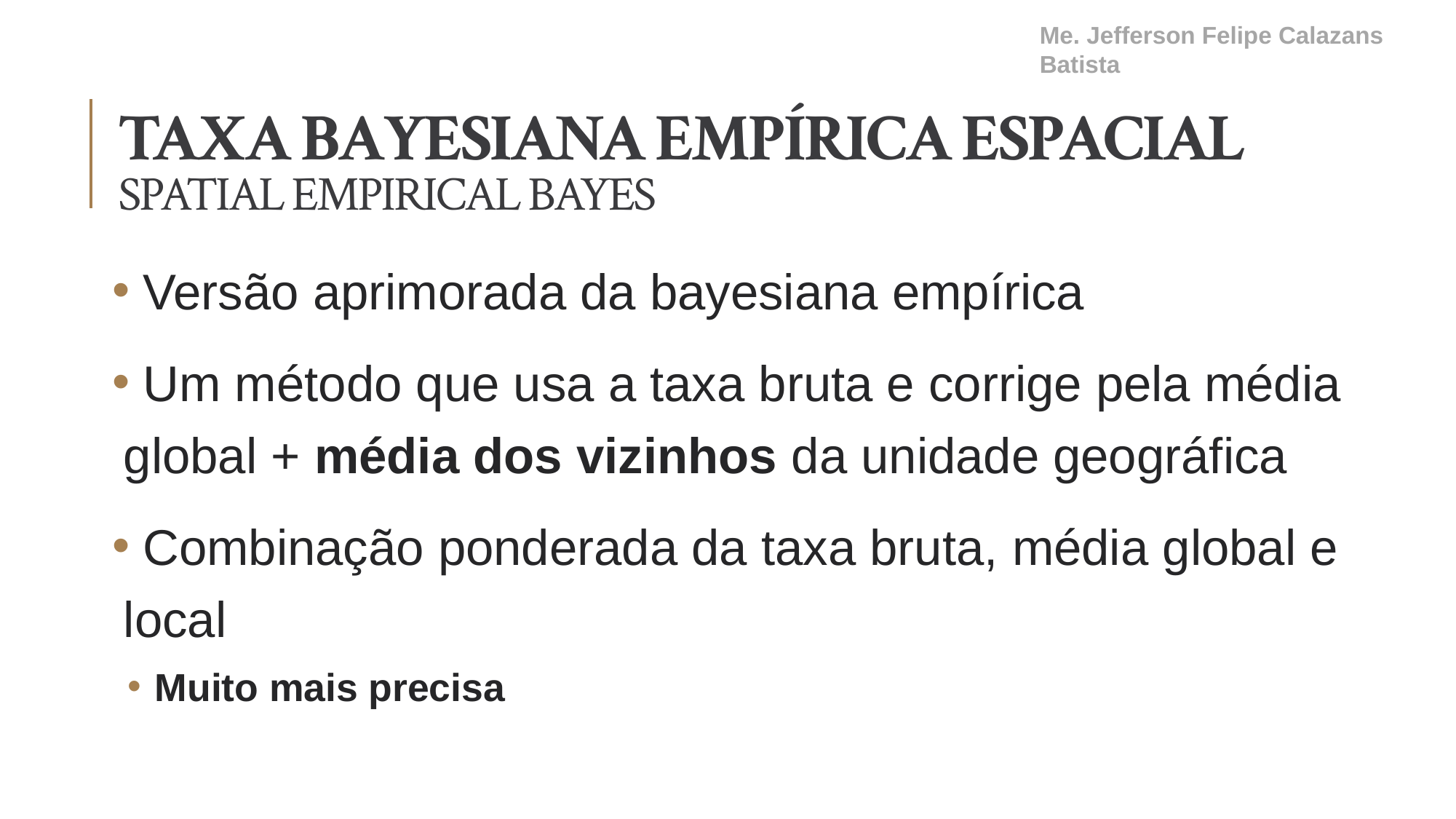

Me. Jefferson Felipe Calazans Batista
# Taxa bayesiana empírica espacial sPatial empirical bayes
 Versão aprimorada da bayesiana empírica
 Um método que usa a taxa bruta e corrige pela média global + média dos vizinhos da unidade geográfica
 Combinação ponderada da taxa bruta, média global e local
 Muito mais precisa